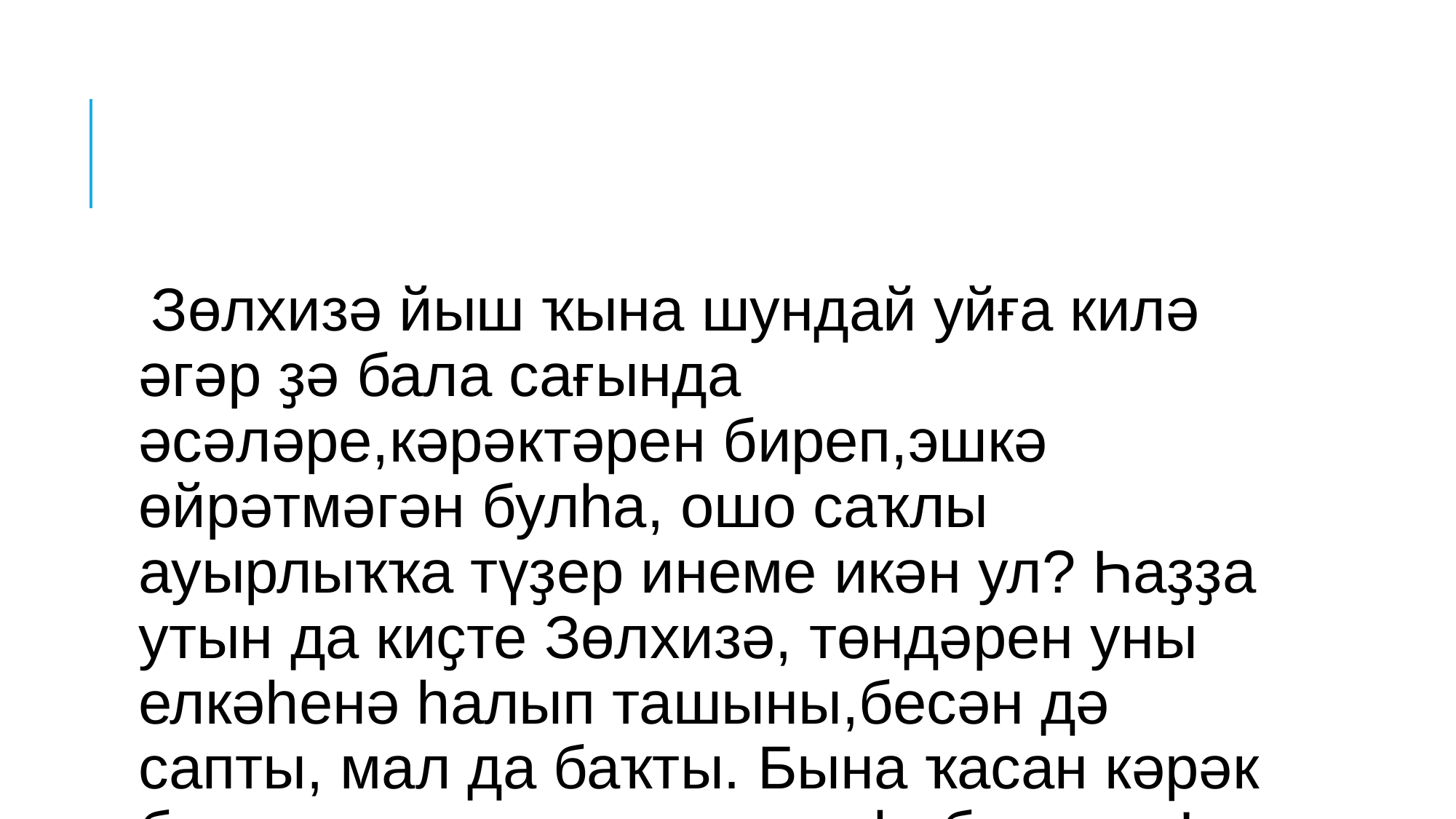

#
 Зөлхизә йыш ҡына шундай уйға килә әгәр ҙә бала сағында әсәләре,кәрәктәрен биреп,эшкә өйрәтмәгән булһа, ошо саҡлы ауырлыҡҡа түҙер инеме икән ул? Һаҙҙа утын да киҫте Зөлхизә, төндәрен уны елкәһенә һалып ташыны,бесән дә сапты, мал да баҡты. Бына ҡасан кәрәк булған уға ныҡыш хеҙмәт һабаҡтары!